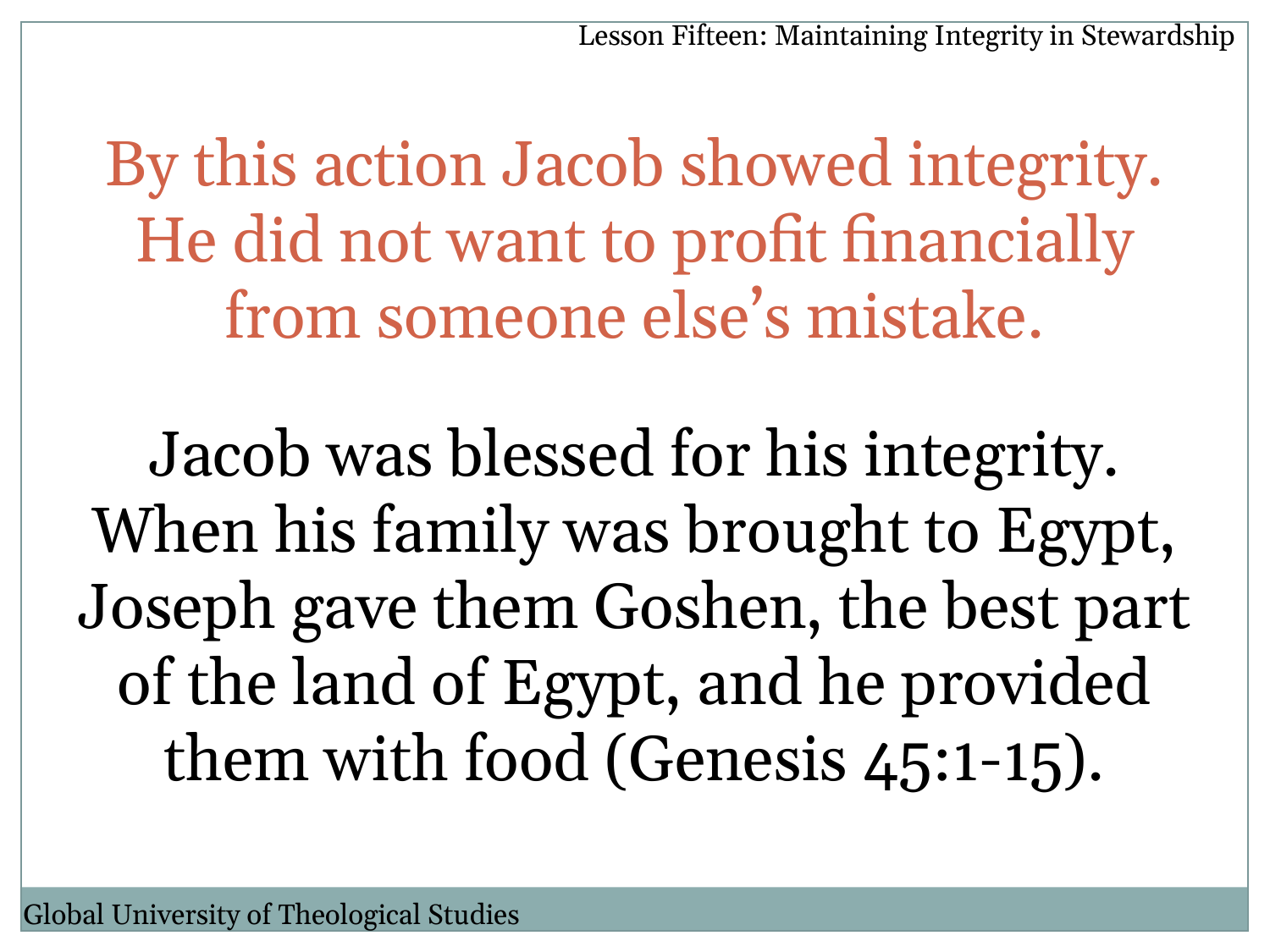

Lesson Fifteen: Maintaining Integrity in Stewardship
By this action Jacob showed integrity. He did not want to profit financially from someone else’s mistake.
Jacob was blessed for his integrity. When his family was brought to Egypt, Joseph gave them Goshen, the best part of the land of Egypt, and he provided them with food (Genesis 45:1-15).
Global University of Theological Studies